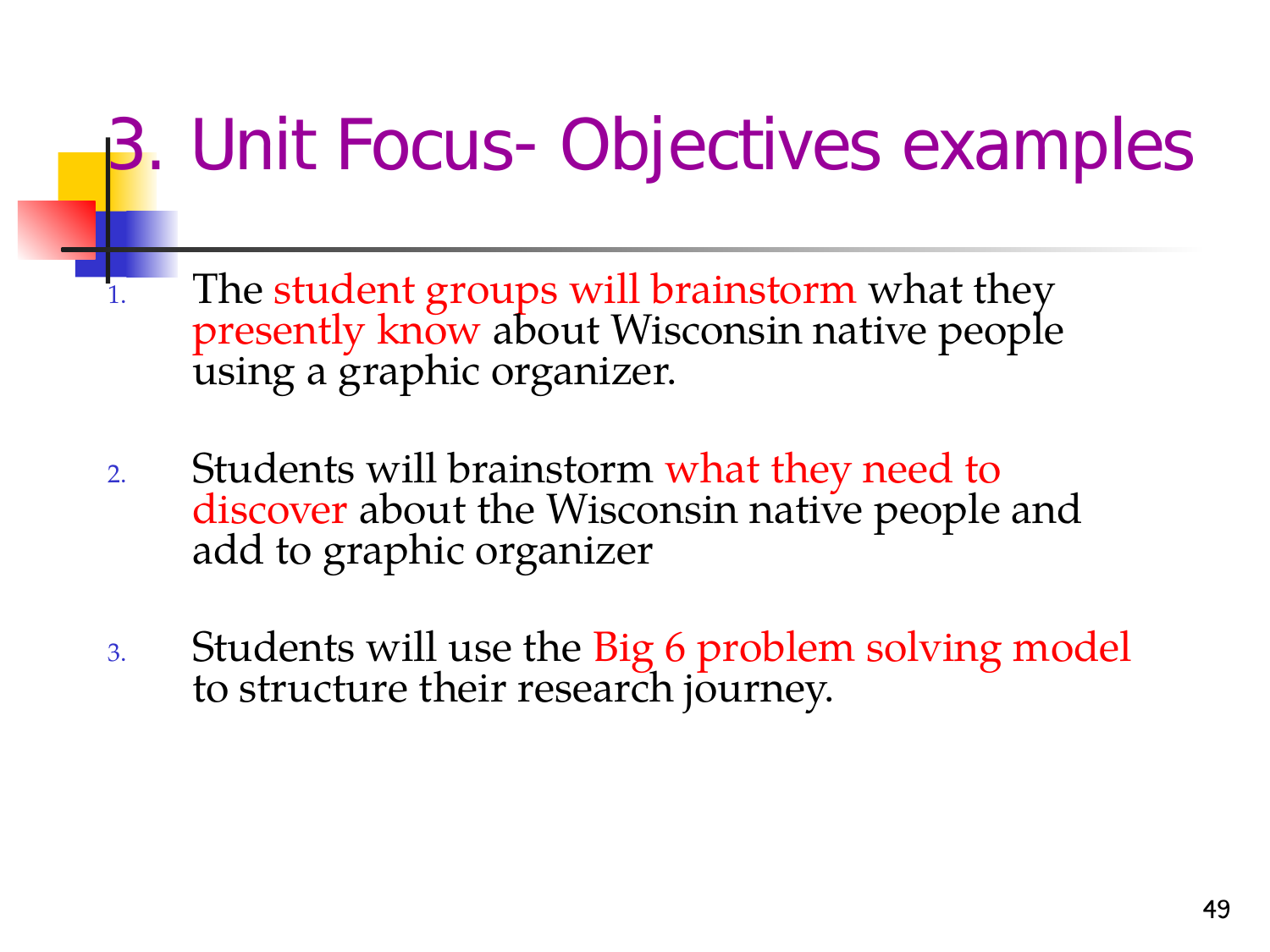

# 3. Unit Focus- Objectives examples
The student groups will brainstorm what they presently know about Wisconsin native people using a graphic organizer.

Students will brainstorm what they need to discover about the Wisconsin native people and add to graphic organizer

Students will use the Big 6 problem solving model to structure their research journey.
49